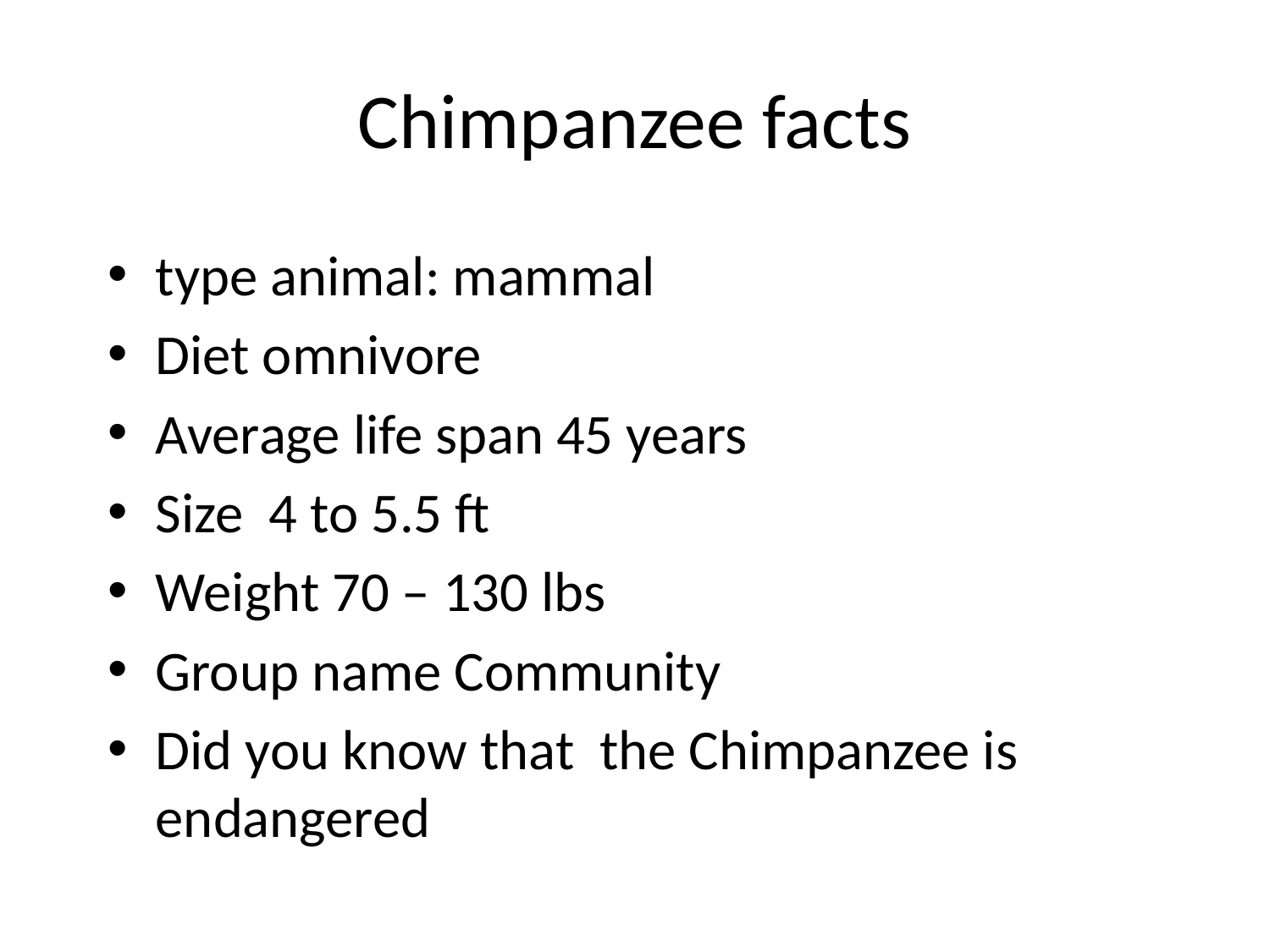

# Chimpanzee facts
type animal: mammal
Diet omnivore
Average life span 45 years
Size  4 to 5.5 ft
Weight 70 – 130 lbs
Group name Community
Did you know that  the Chimpanzee is endangered